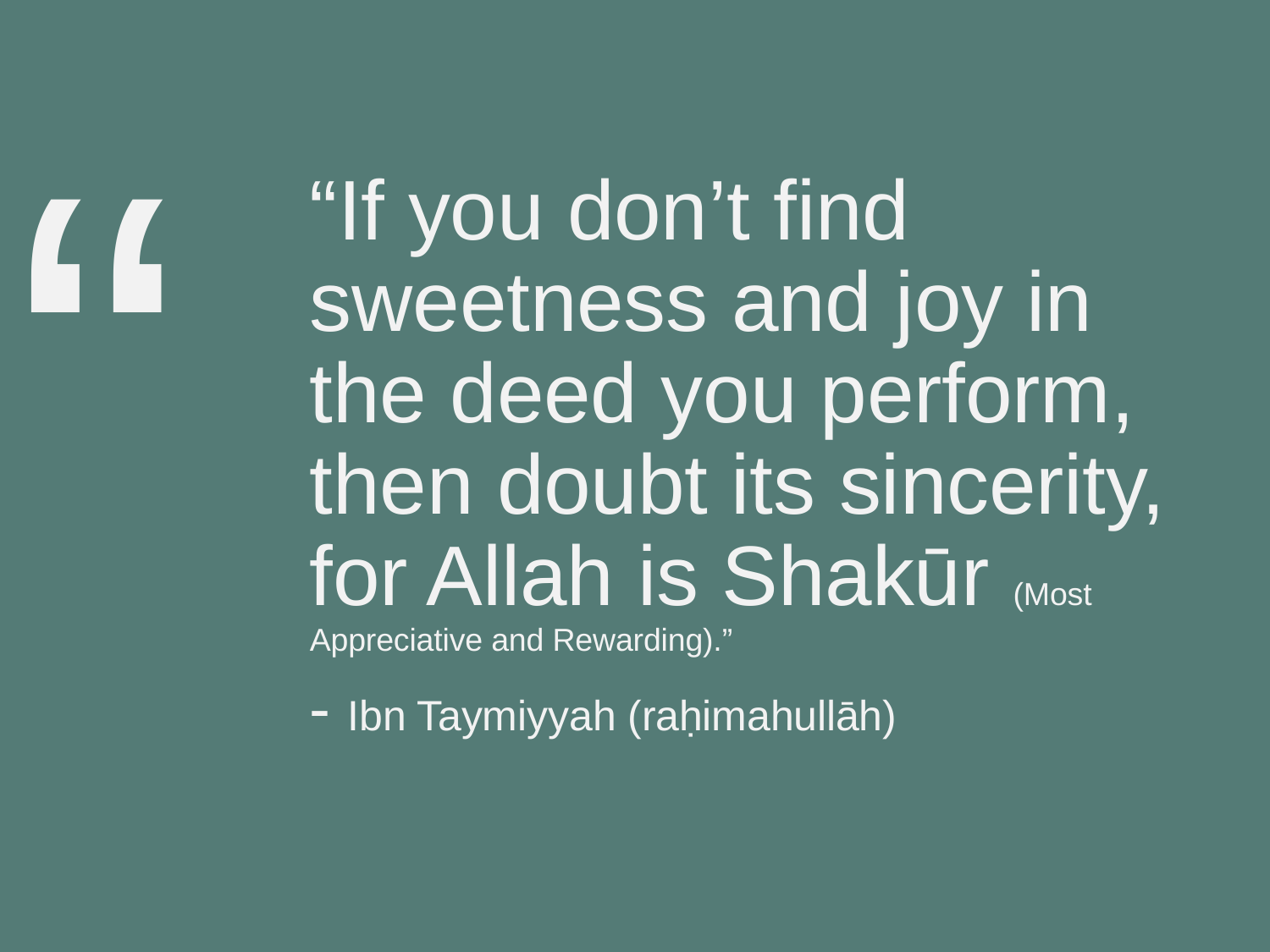

“If you don’t find sweetness and joy in the deed you perform, then doubt its sincerity, for Allah is Shakūr (Most Appreciative and Rewarding).”
- Ibn Taymiyyah (raḥimahullāh)
# “